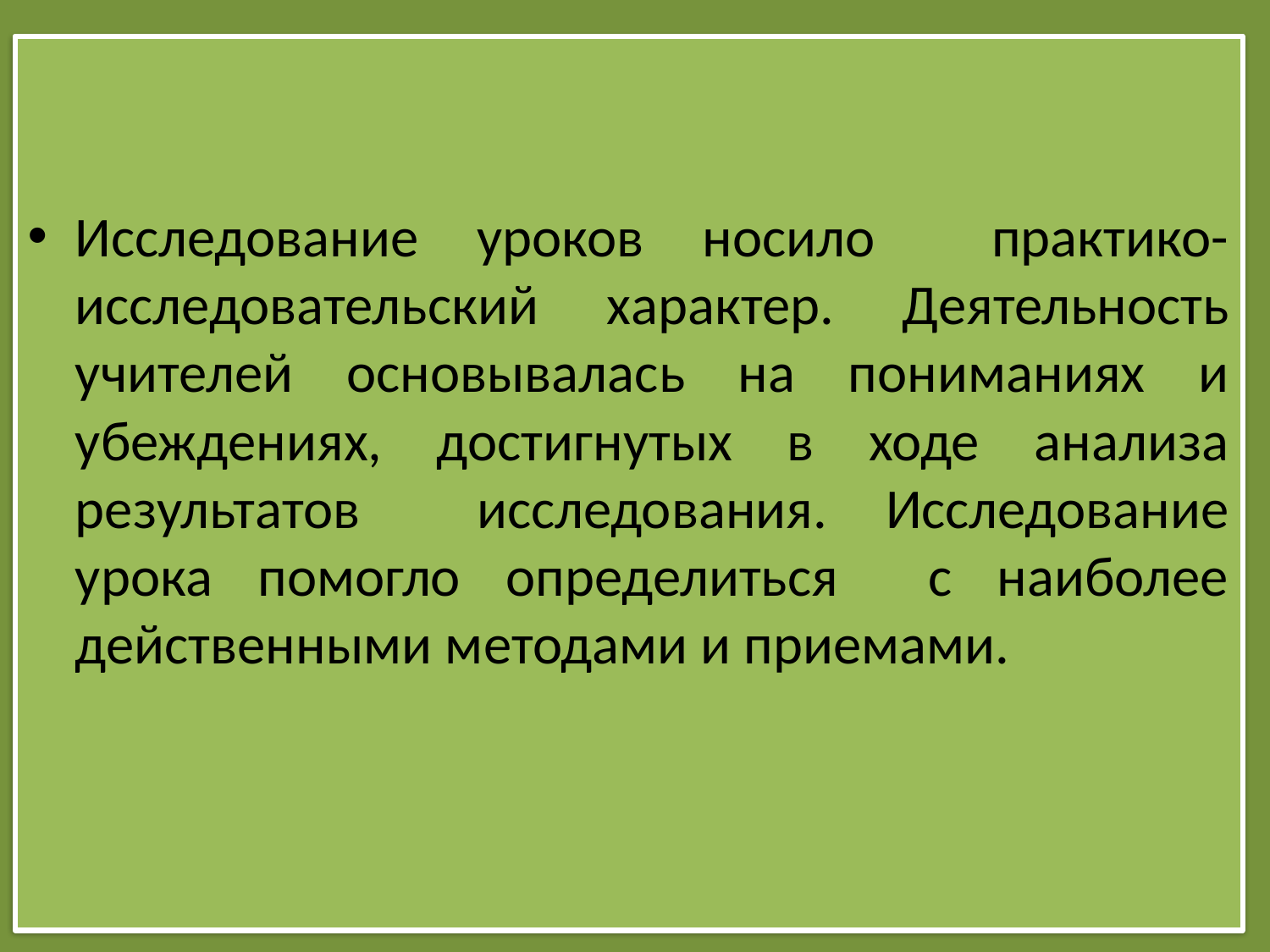

#

Исследование уроков носило  практико-исследовательский характер. Деятельность учителей основывалась на пониманиях и убеждениях, достигнутых в ходе анализа результатов  исследования. Исследование урока помогло определиться  с наиболее действенными методами и приемами.